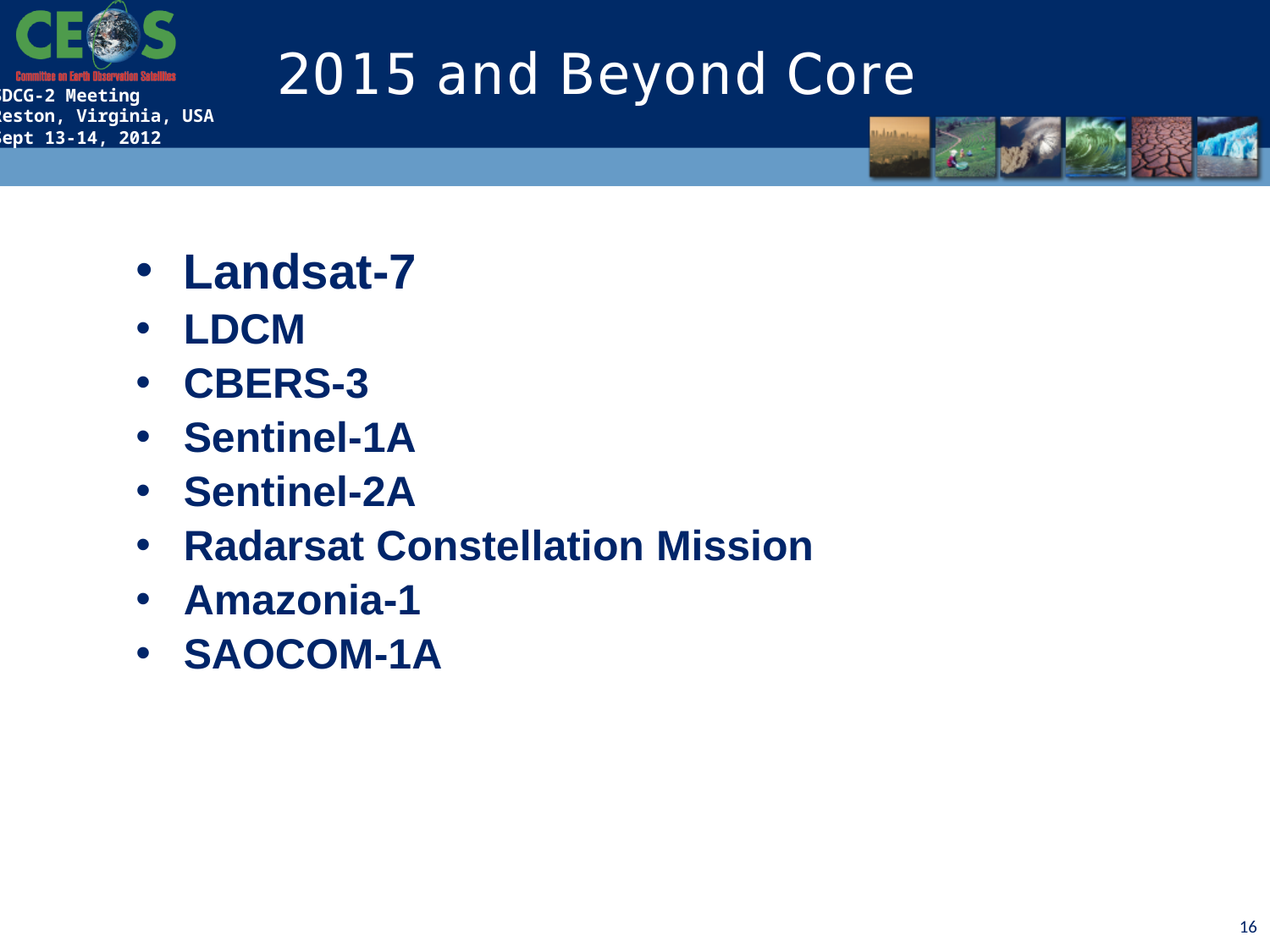

2015 and Beyond Core
Landsat-7
LDCM
CBERS-3
Sentinel-1A
Sentinel-2A
Radarsat Constellation Mission
Amazonia-1
SAOCOM-1A

16